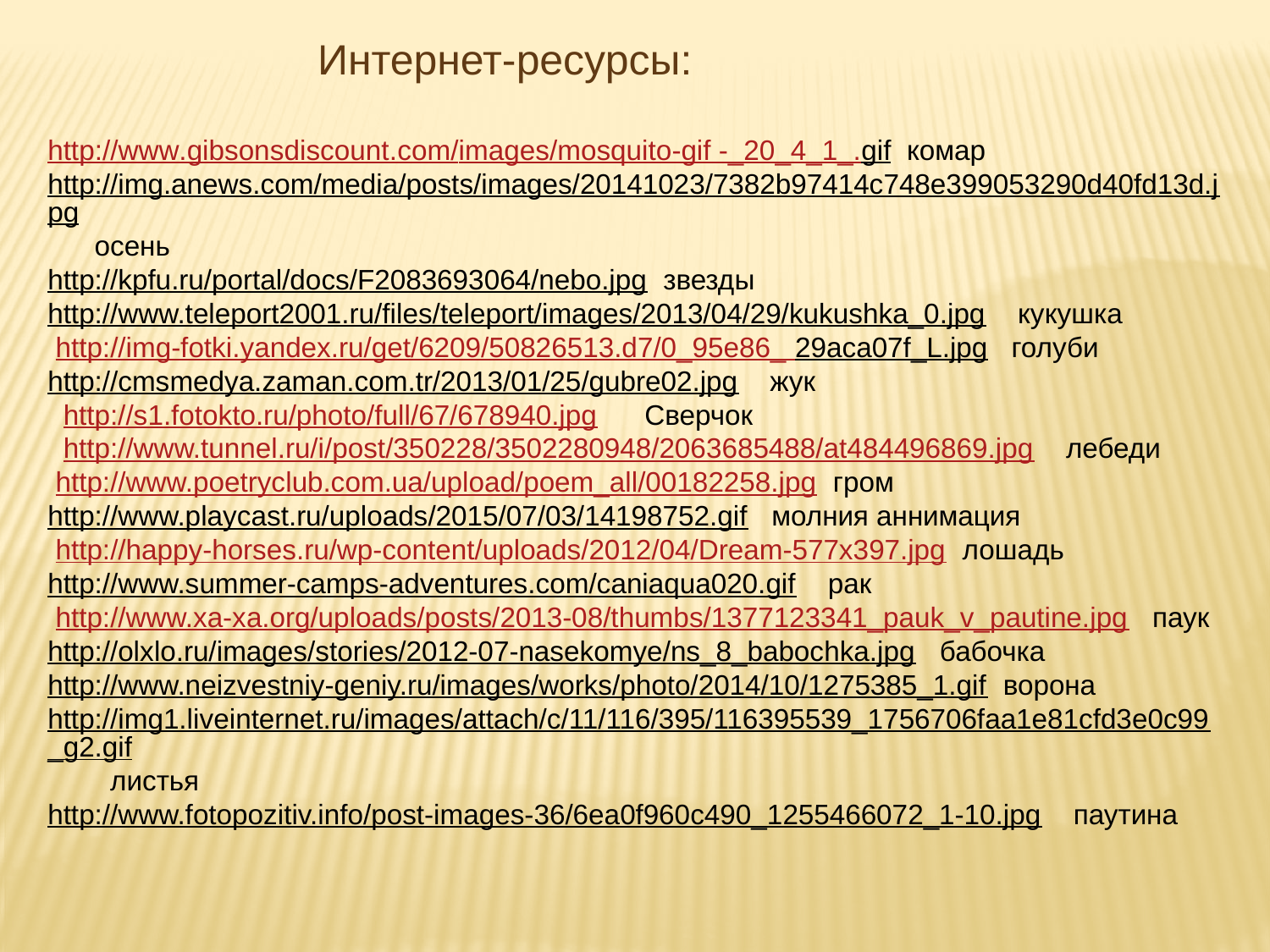

Интернет-ресурсы:
http://www.gibsonsdiscount.com/images/mosquito-gif -_20_4_1_.gif  комар
http://img.anews.com/media/posts/images/20141023/7382b97414c748e399053290d40fd13d.jpg      осень
http://kpfu.ru/portal/docs/F2083693064/nebo.jpg  звезды
http://www.teleport2001.ru/files/teleport/images/2013/04/29/kukushka_0.jpg    кукушка
 http://img-fotki.yandex.ru/get/6209/50826513.d7/0_95e86_ 29aca07f_L.jpg   голуби
http://cmsmedya.zaman.com.tr/2013/01/25/gubre02.jpg    жук
  http://s1.fotokto.ru/photo/full/67/678940.jpg      Сверчок
  http://www.tunnel.ru/i/post/350228/3502280948/2063685488/at484496869.jpg    лебеди
 http://www.poetryclub.com.ua/upload/poem_all/00182258.jpg  гром
http://www.playcast.ru/uploads/2015/07/03/14198752.gif   молния аннимация
 http://happy-horses.ru/wp-content/uploads/2012/04/Dream-577x397.jpg  лошадь
http://www.summer-camps-adventures.com/caniaqua020.gif    рак
 http://www.xa-xa.org/uploads/posts/2013-08/thumbs/1377123341_pauk_v_pautine.jpg   паук
http://olxlo.ru/images/stories/2012-07-nasekomye/ns_8_babochka.jpg   бабочка
http://www.neizvestniy-geniy.ru/images/works/photo/2014/10/1275385_1.gif  ворона
http://img1.liveinternet.ru/images/attach/c/11/116/395/116395539_1756706faa1e81cfd3e0c99_g2.gif        листья
http://www.fotopozitiv.info/post-images-36/6ea0f960c490_1255466072_1-10.jpg    паутина